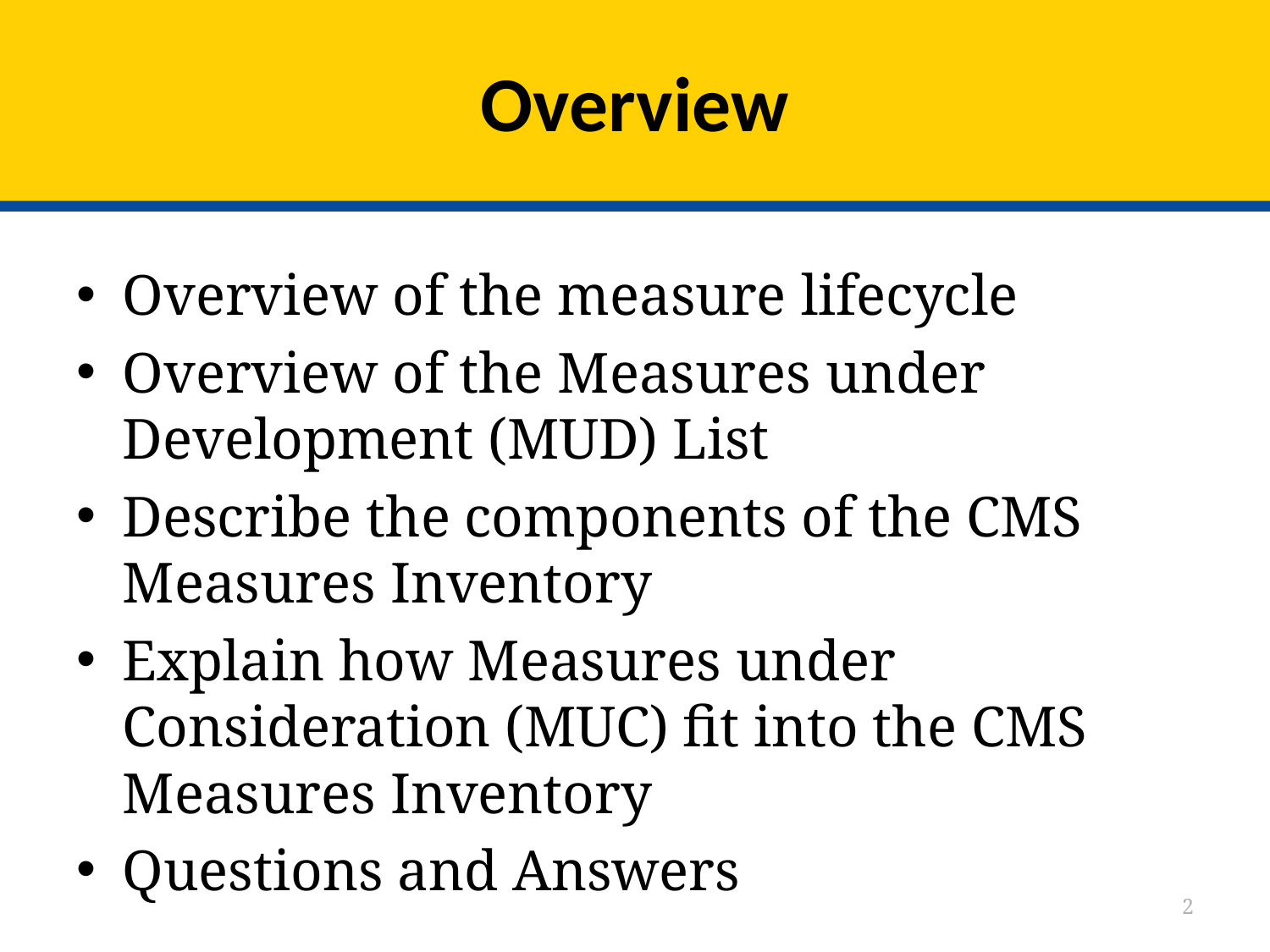

# Overview
Overview of the measure lifecycle
Overview of the Measures under Development (MUD) List
Describe the components of the CMS Measures Inventory
Explain how Measures under Consideration (MUC) fit into the CMS Measures Inventory
Questions and Answers
2